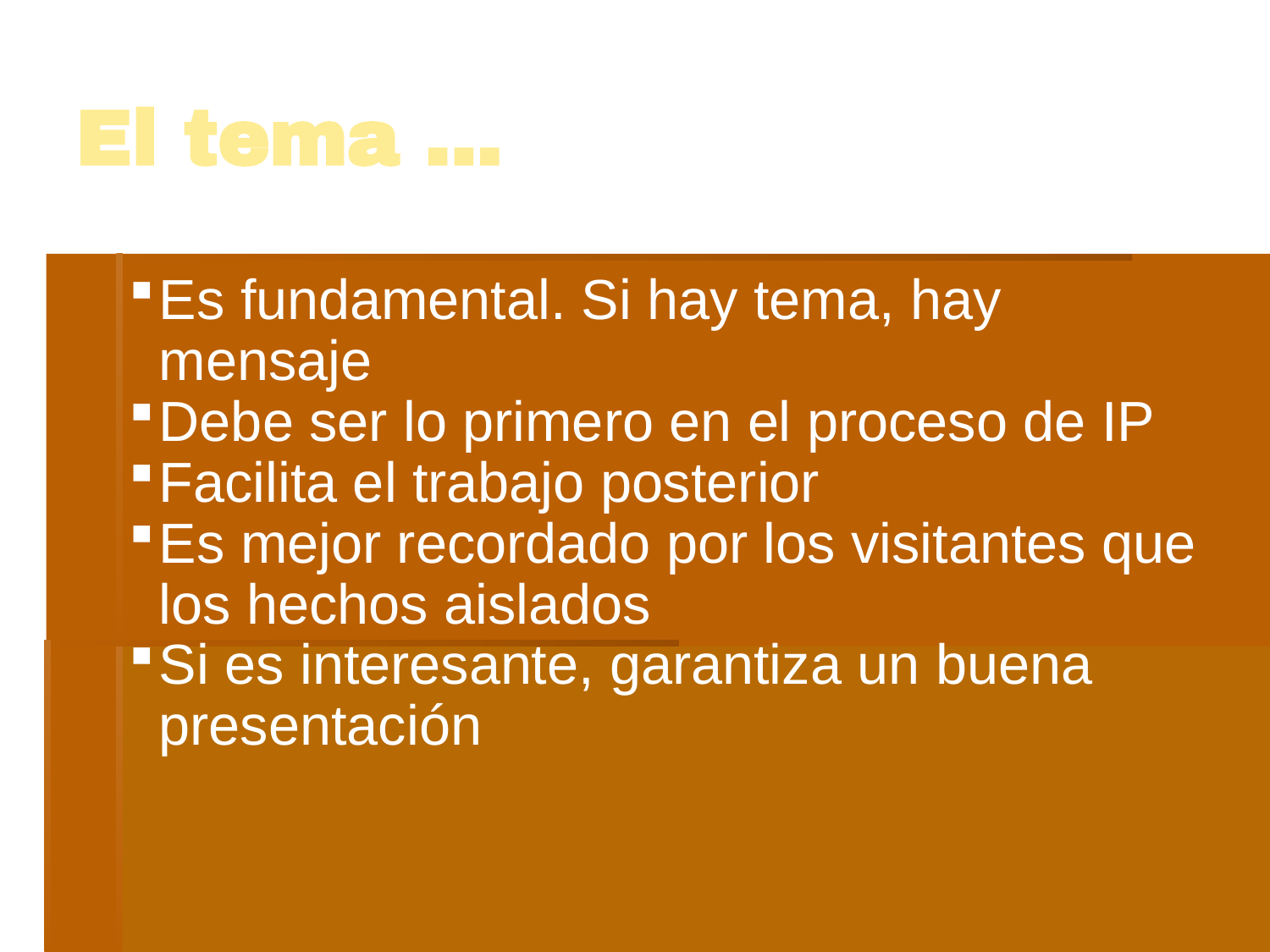

El tema …
Es fundamental. Si hay tema, hay mensaje
Debe ser lo primero en el proceso de IP
Facilita el trabajo posterior
Es mejor recordado por los visitantes que los hechos aislados
Si es interesante, garantiza un buena presentación